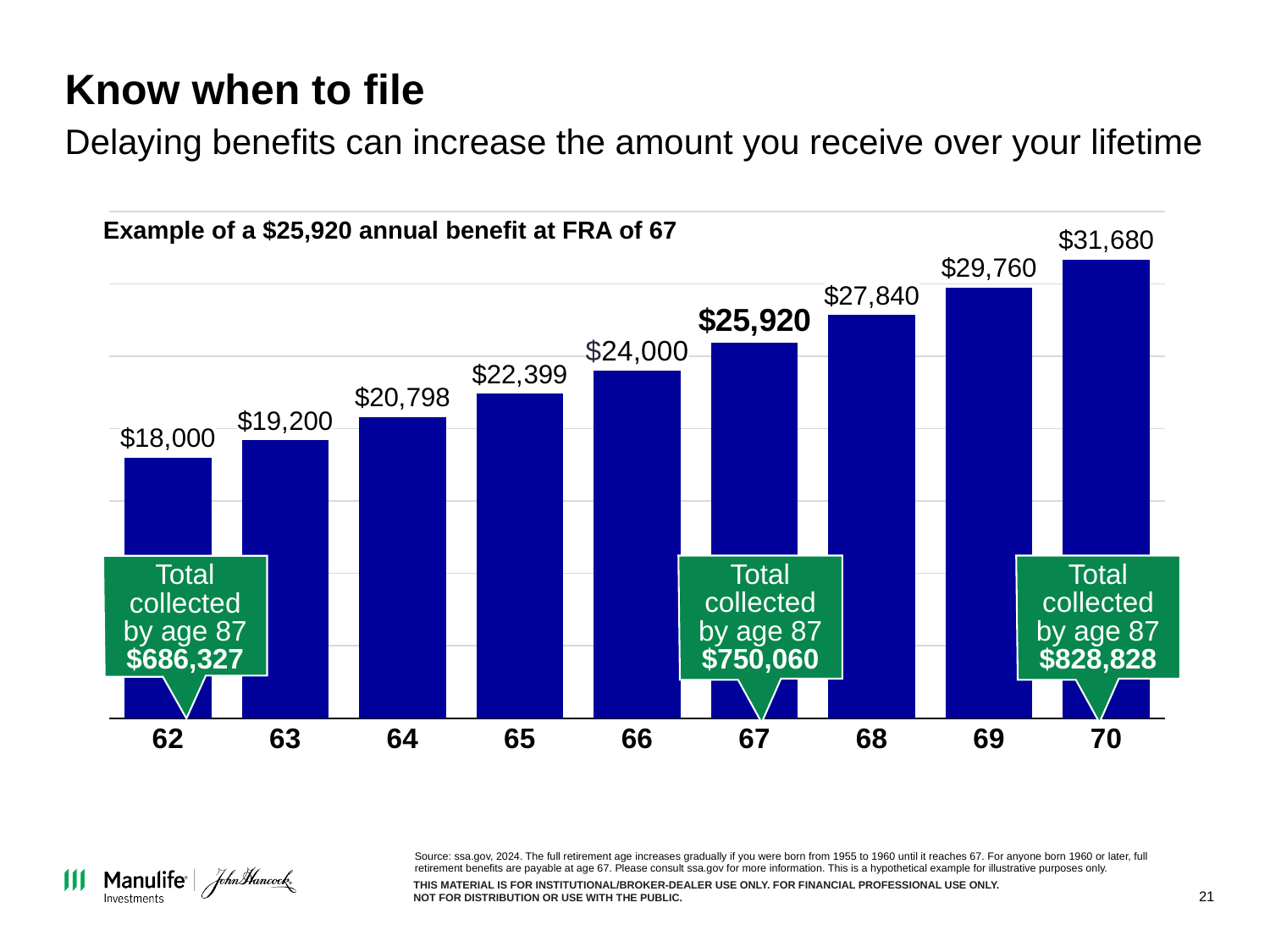

# Know when to file
Delaying benefits can increase the amount you receive over your lifetime
Example of a $25,920 annual benefit at FRA of 67

### Chart

| Category | Series 1 |
|---|---|
| 62 | 18000.0 |
| 63 | 19200.0 |
| 64 | 20798.0 |
| 65 | 22399.0 |
| 66 | 24000.0 |
| 67 | 25920.0 |
| 68 | 27840.0 |
| 69 | 29760.0 |
| 70 | 31680.0 |
Total collected
by age 87
$750,060
Total collected
by age 87
$828,828
Total collected
by age 87
$686,327
Source: ssa.gov, 2024. The full retirement age increases gradually if you were born from 1955 to 1960 until it reaches 67. For anyone born 1960 or later, full retirement benefits are payable at age 67. Please consult ssa.gov for more information. This is a hypothetical example for illustrative purposes only.
21